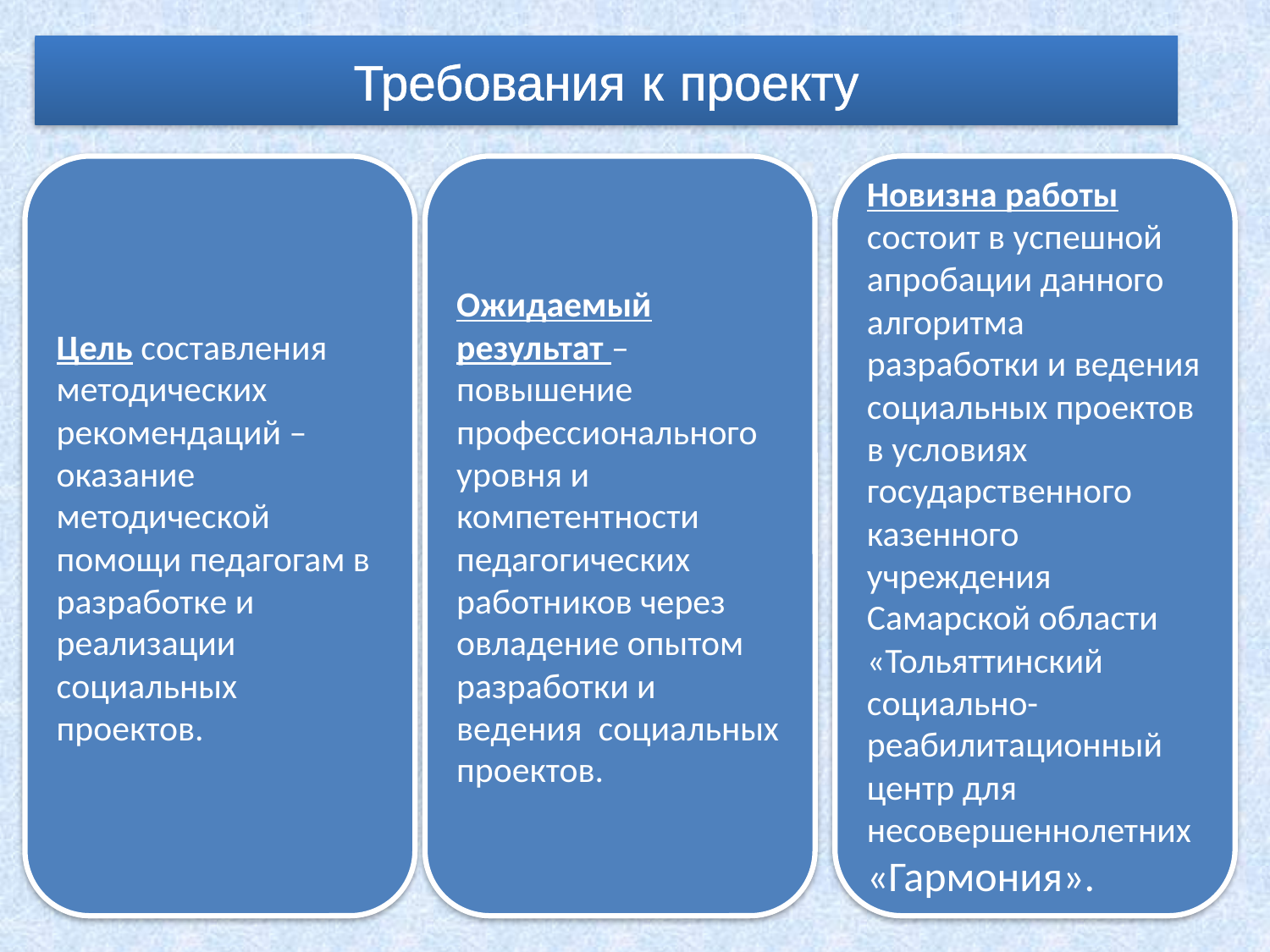

# Требования к проекту
Цель составления методических рекомендаций – оказание методической помощи педагогам в разработке и реализации социальных проектов.
Ожидаемый результат – повышение профессионального уровня и компетентности
педагогических работников через овладение опытом разработки и ведения  социальных проектов.
Новизна работы состоит в успешной апробации данного алгоритма разработки и ведения социальных проектов в условиях государственного казенного учреждения Самарской области «Тольяттинский социально-реабилитационный центр для несовершеннолетних «Гармония».